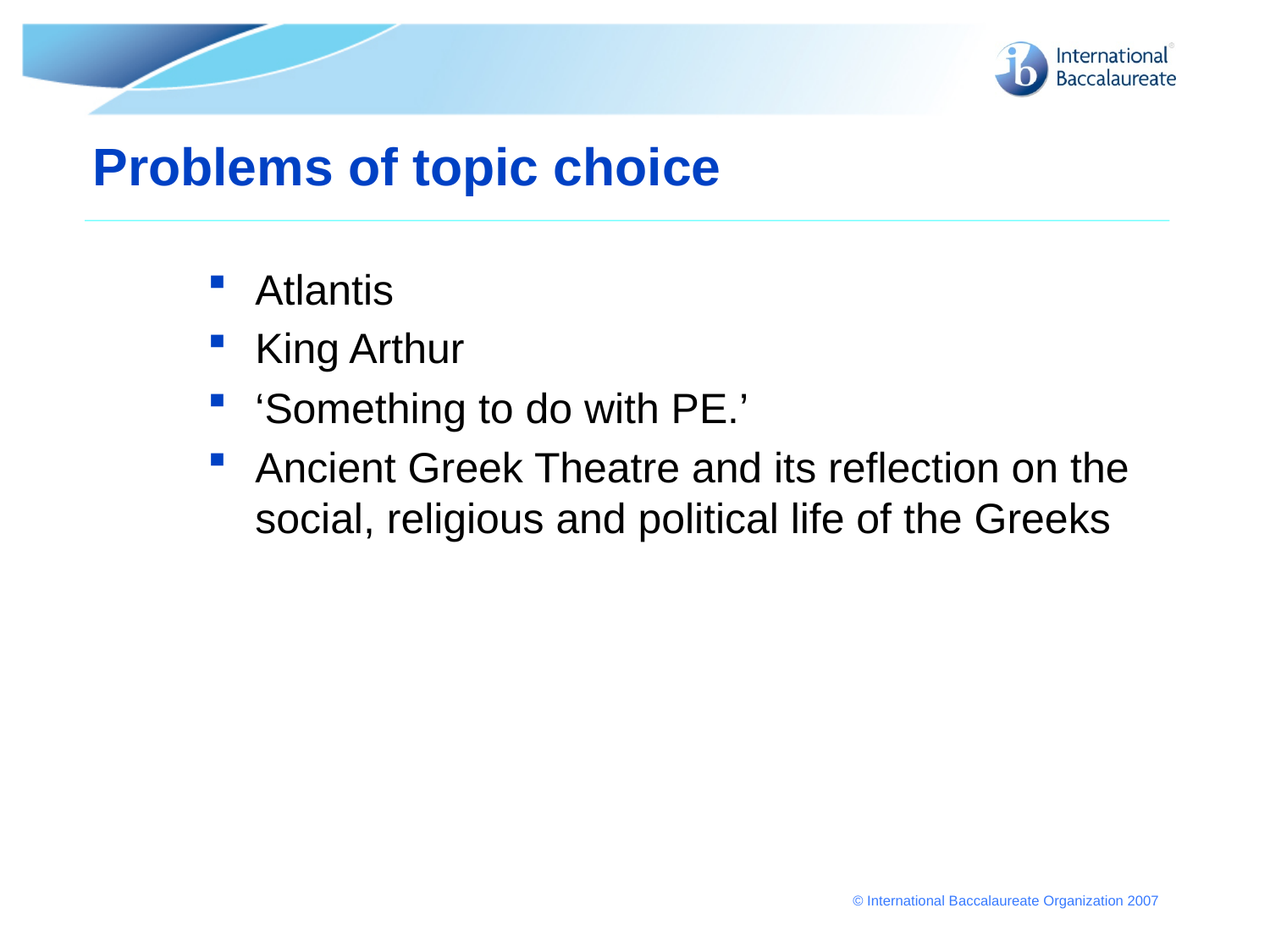

# Problems of topic choice
Atlantis
King Arthur
‘Something to do with PE.’
Ancient Greek Theatre and its reflection on the social, religious and political life of the Greeks